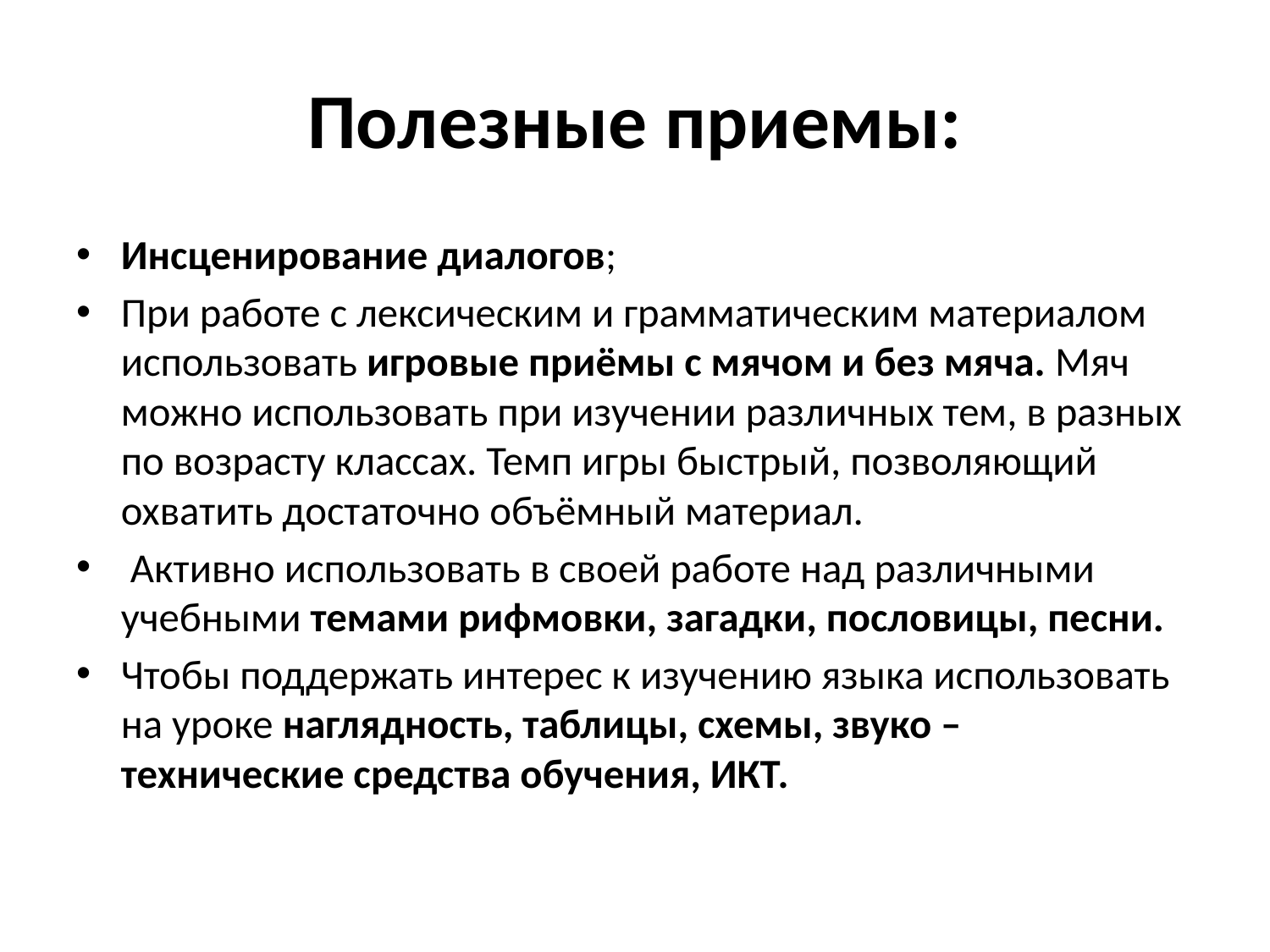

# Полезные приемы:
Инсценирование диалогов;
При работе с лексическим и грамматическим материалом использовать игровые приёмы с мячом и без мяча. Мяч можно использовать при изучении различных тем, в разных по возрасту классах. Темп игры быстрый, позволяющий охватить достаточно объёмный материал.
 Активно использовать в своей работе над различными учебными темами рифмовки, загадки, пословицы, песни.
Чтобы поддержать интерес к изучению языка использовать на уроке наглядность, таблицы, схемы, звуко – технические средства обучения, ИКТ.